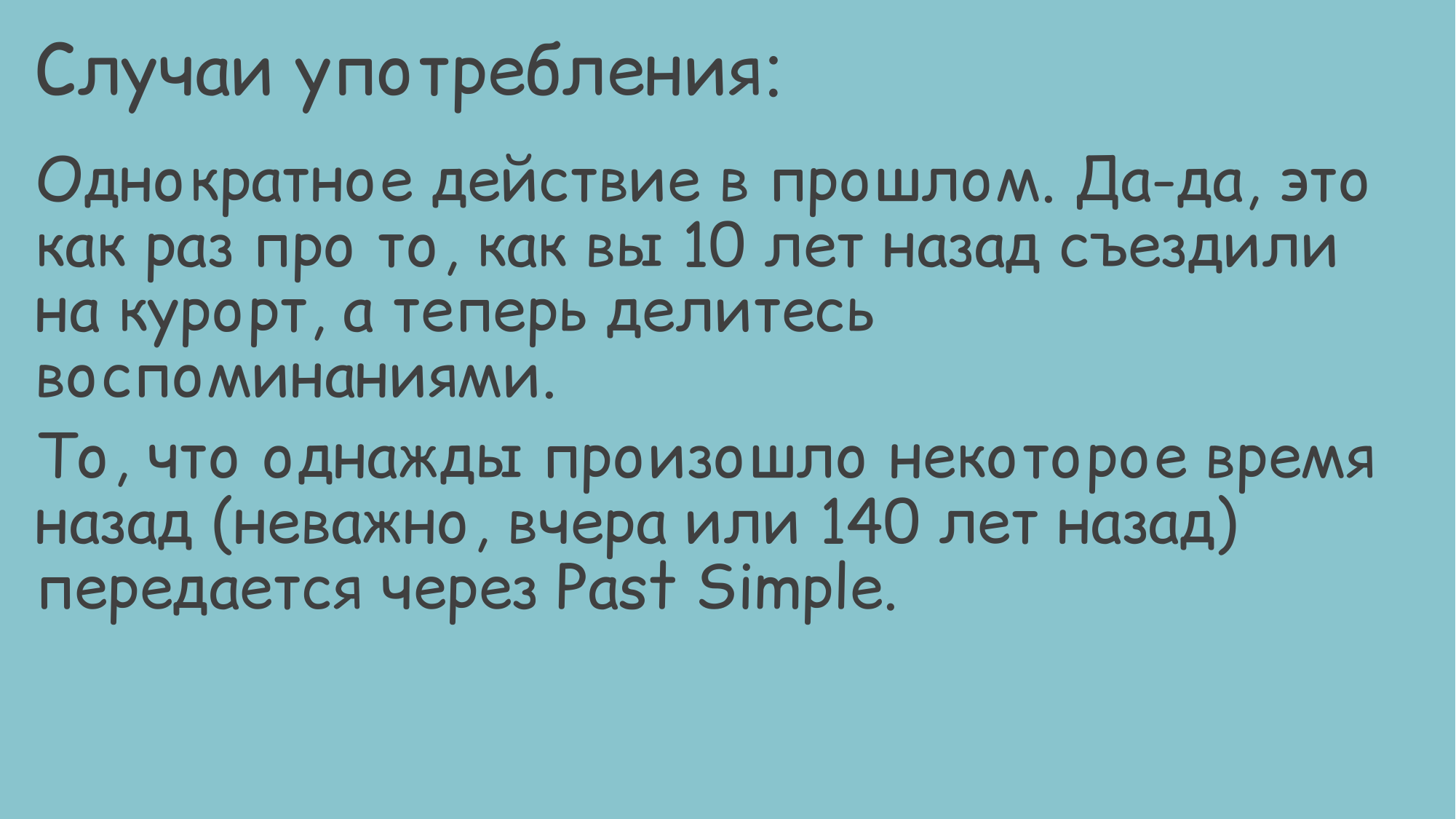

# Случаи употребления:
Однократное действие в прошлом. Да-да, это как раз про то, как вы 10 лет назад съездили на курорт, а теперь делитесь воспоминаниями.
То, что однажды произошло некоторое время назад (неважно, вчера или 140 лет назад) передается через Past Simple.